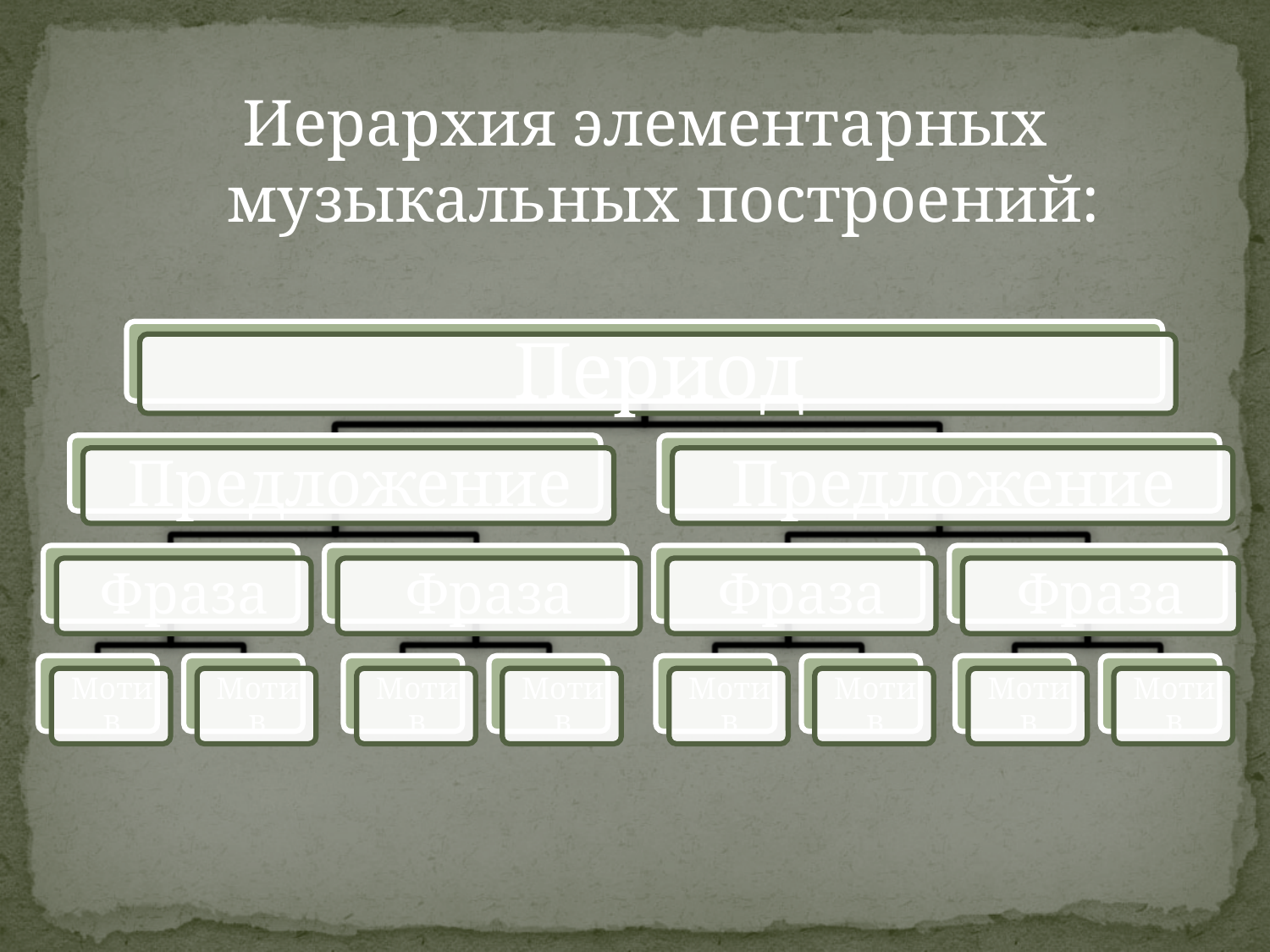

Иерархия элементарных музыкальных построений:
Период
Предложение
Фраза
Мотив
Мотив
Фраза
Мотив
Мотив
Предложение
Фраза
Мотив
Мотив
Фраза
Мотив
Мотив